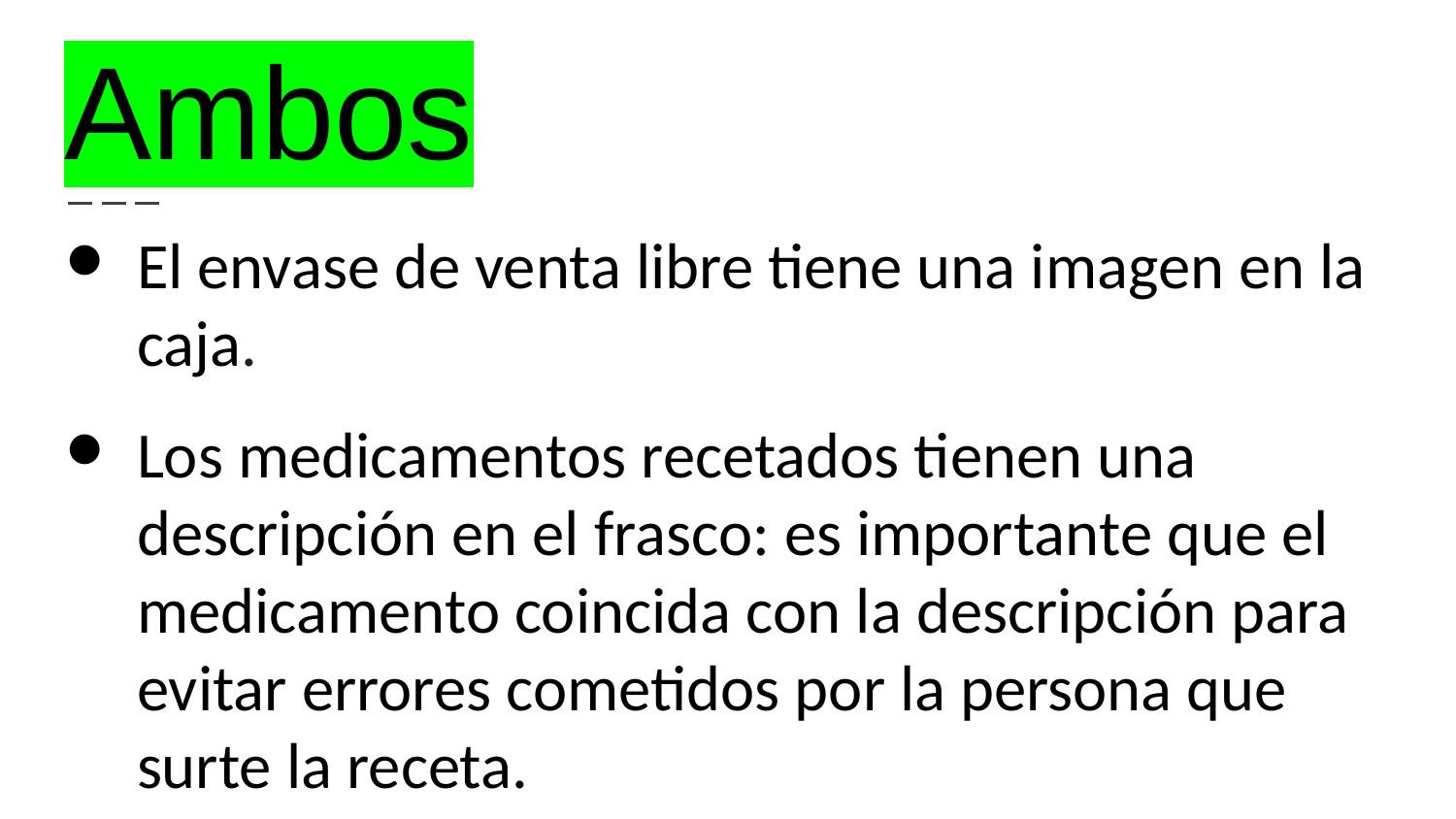

# Ambos
El envase de venta libre tiene una imagen en la caja.

Los medicamentos recetados tienen una descripción en el frasco: es importante que el medicamento coincida con la descripción para evitar errores cometidos por la persona que surte la receta.